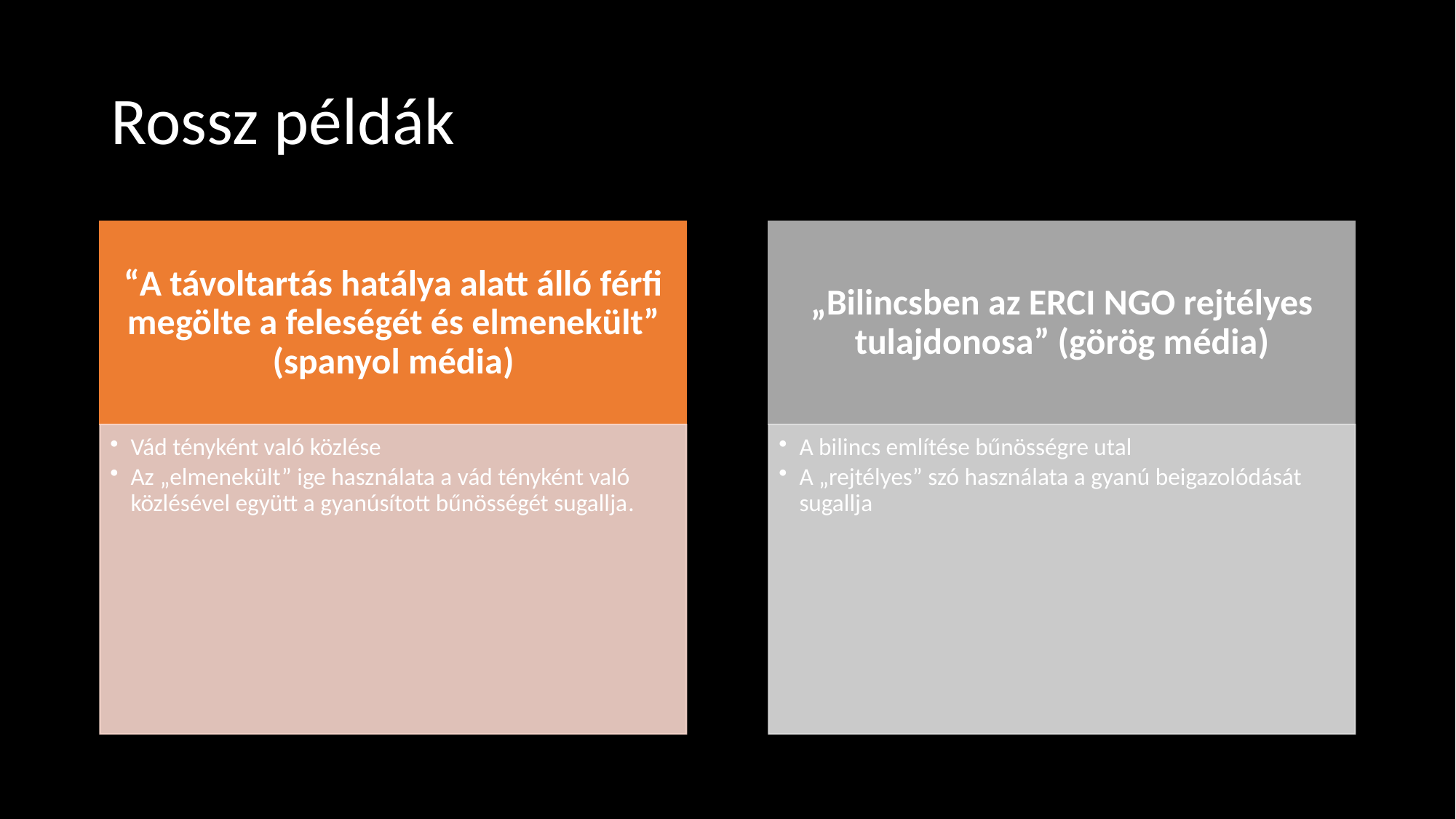

# Rossz példák
“A távoltartás hatálya alatt álló férfi megölte a feleségét és elmenekült” (spanyol média)
Vád tényként való közlése
Az „elmenekült” ige használata a vád tényként való közlésével együtt a gyanúsított bűnösségét sugallja.
„Bilincsben az ERCI NGO rejtélyes tulajdonosa” (görög média)
A bilincs említése bűnösségre utal
A „rejtélyes” szó használata a gyanú beigazolódását sugallja